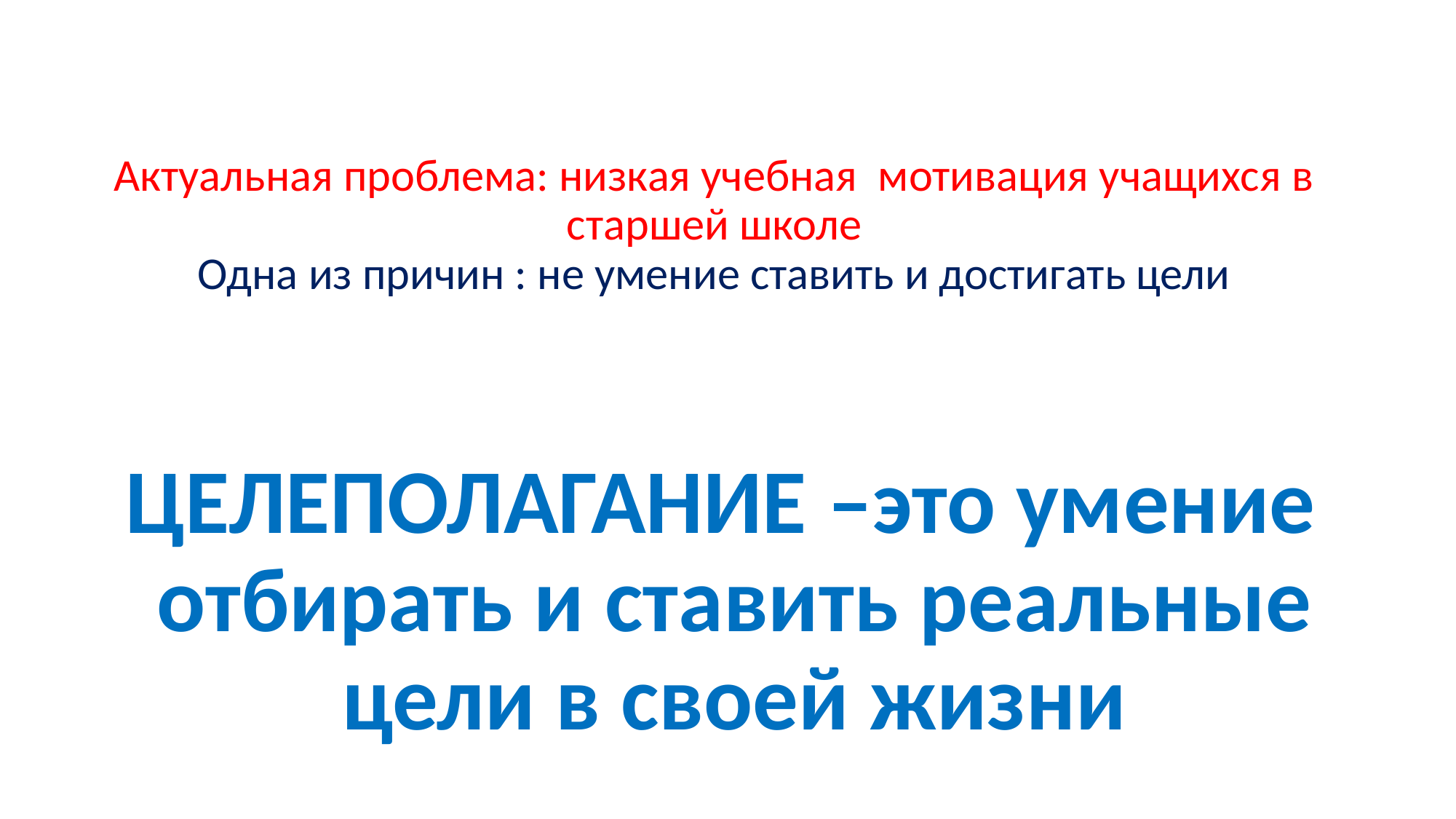

# Актуальная проблема: низкая учебная  мотивация учащихся в старшей школе Одна из причин : не умение ставить и достигать цели
ЦЕЛЕПОЛАГАНИЕ –это умение отбирать и ставить реальные цели в своей жизни